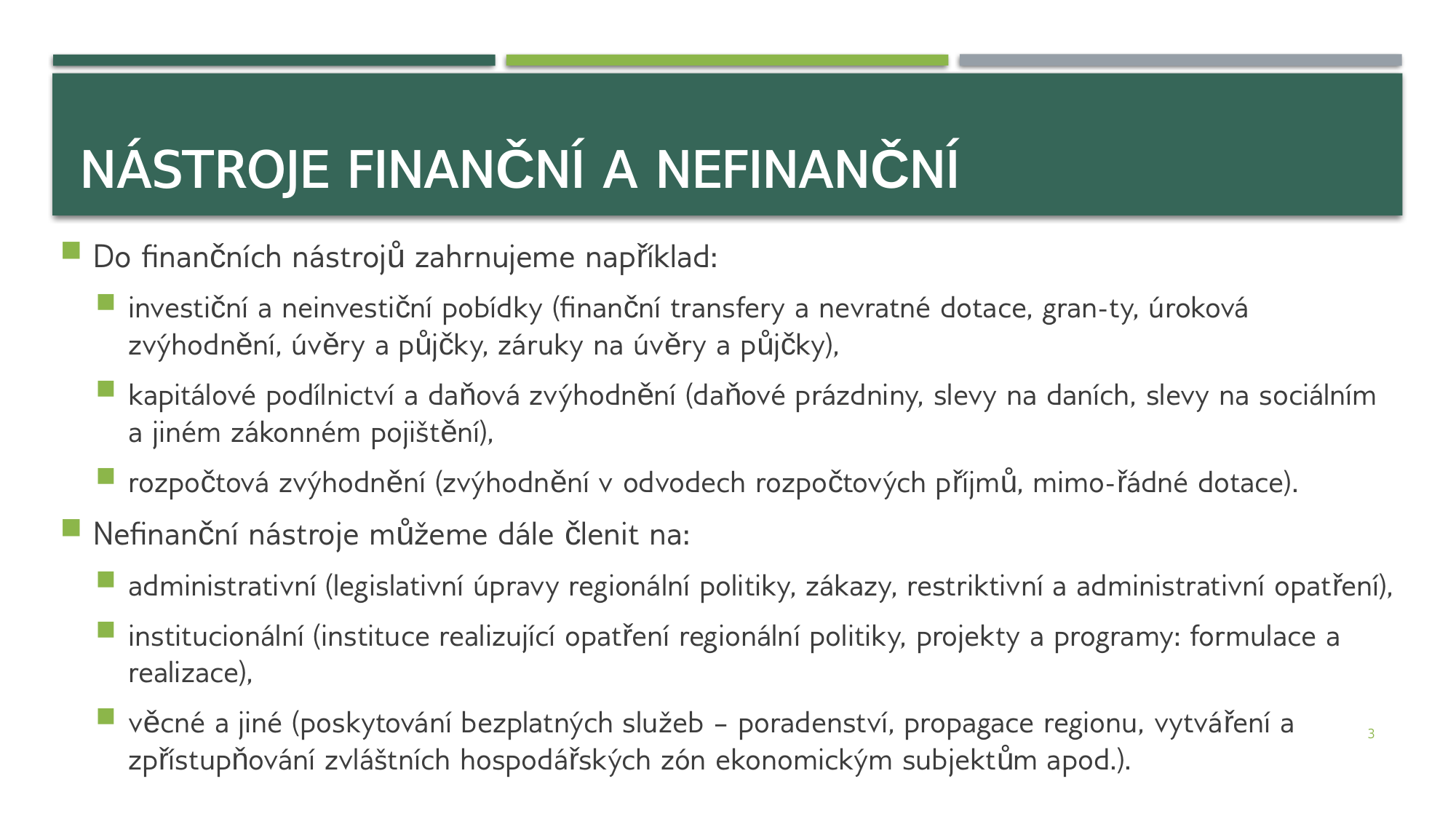

# nástroje finanční a nefinanční
Do finančních nástrojů zahrnujeme například:
investiční a neinvestiční pobídky (finanční transfery a nevratné dotace, gran-ty, úroková zvýhodnění, úvěry a půjčky, záruky na úvěry a půjčky),
kapitálové podílnictví a daňová zvýhodnění (daňové prázdniny, slevy na daních, slevy na sociálním a jiném zákonném pojištění),
rozpočtová zvýhodnění (zvýhodnění v odvodech rozpočtových příjmů, mimo-řádné dotace).
Nefinanční nástroje můžeme dále členit na:
administrativní (legislativní úpravy regionální politiky, zákazy, restriktivní a administrativní opatření),
institucionální (instituce realizující opatření regionální politiky, projekty a programy: formulace a realizace),
věcné a jiné (poskytování bezplatných služeb – poradenství, propagace regionu, vytváření a zpřístupňování zvláštních hospodářských zón ekonomickým subjektům apod.).
3